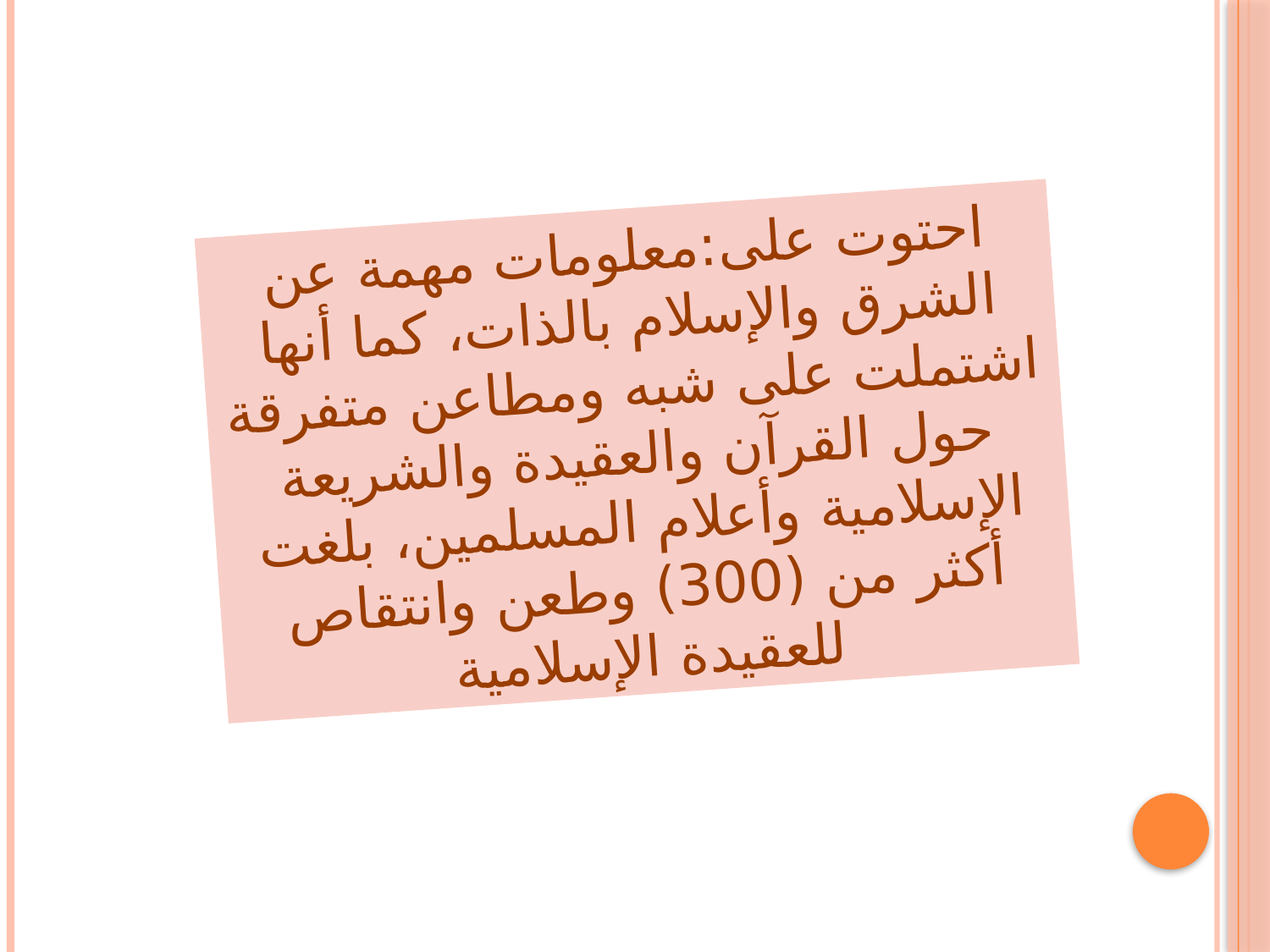

احتوت على:معلومات مهمة عن الشرق والإسلام بالذات، كما أنها اشتملت على شبه ومطاعن متفرقة حول القرآن والعقيدة والشريعة الإسلامية وأعلام المسلمين، بلغت أكثر من (300) وطعن وانتقاص للعقيدة الإسلامية